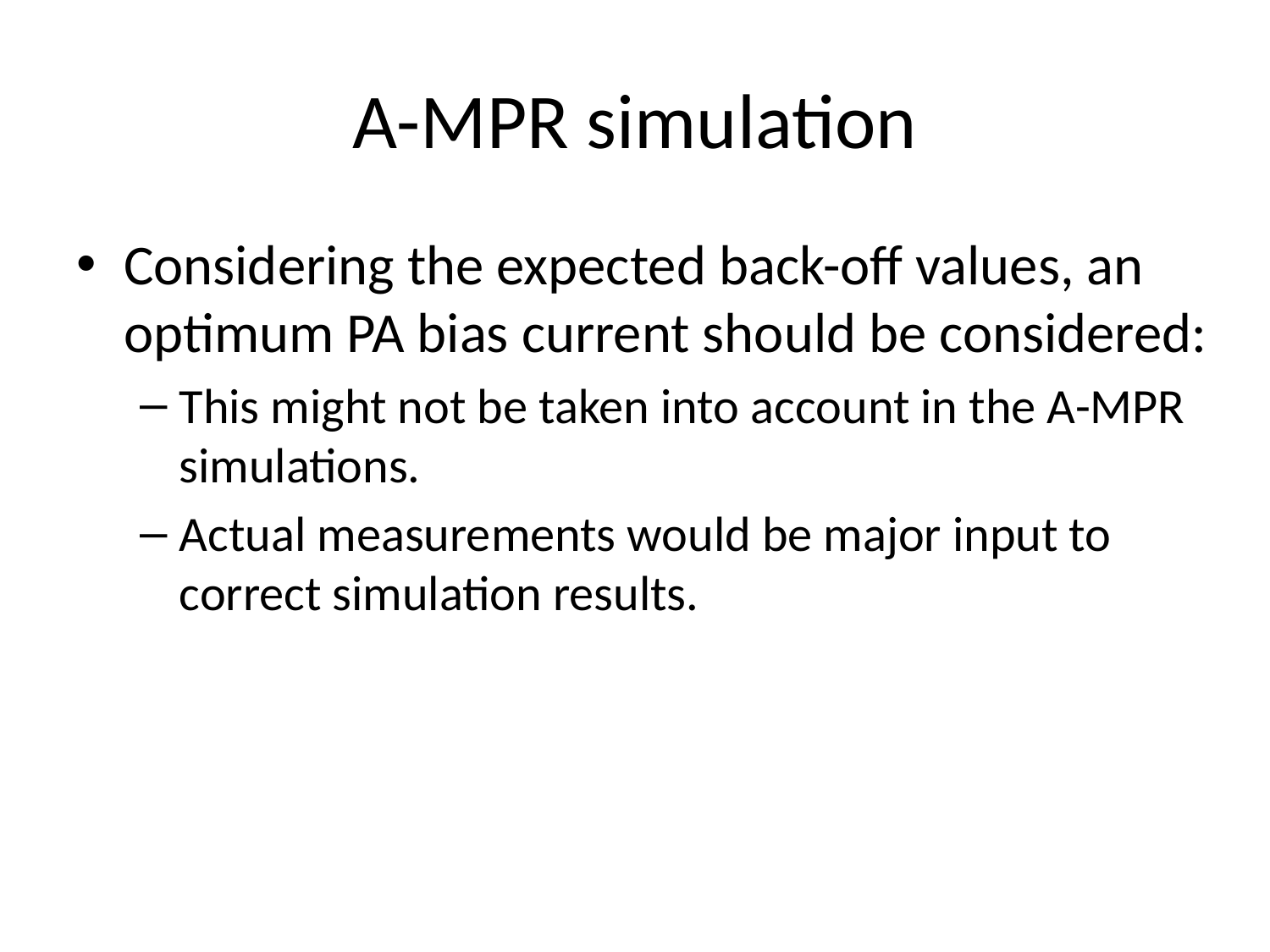

# A-MPR simulation
Considering the expected back-off values, an optimum PA bias current should be considered:
This might not be taken into account in the A-MPR simulations.
Actual measurements would be major input to correct simulation results.